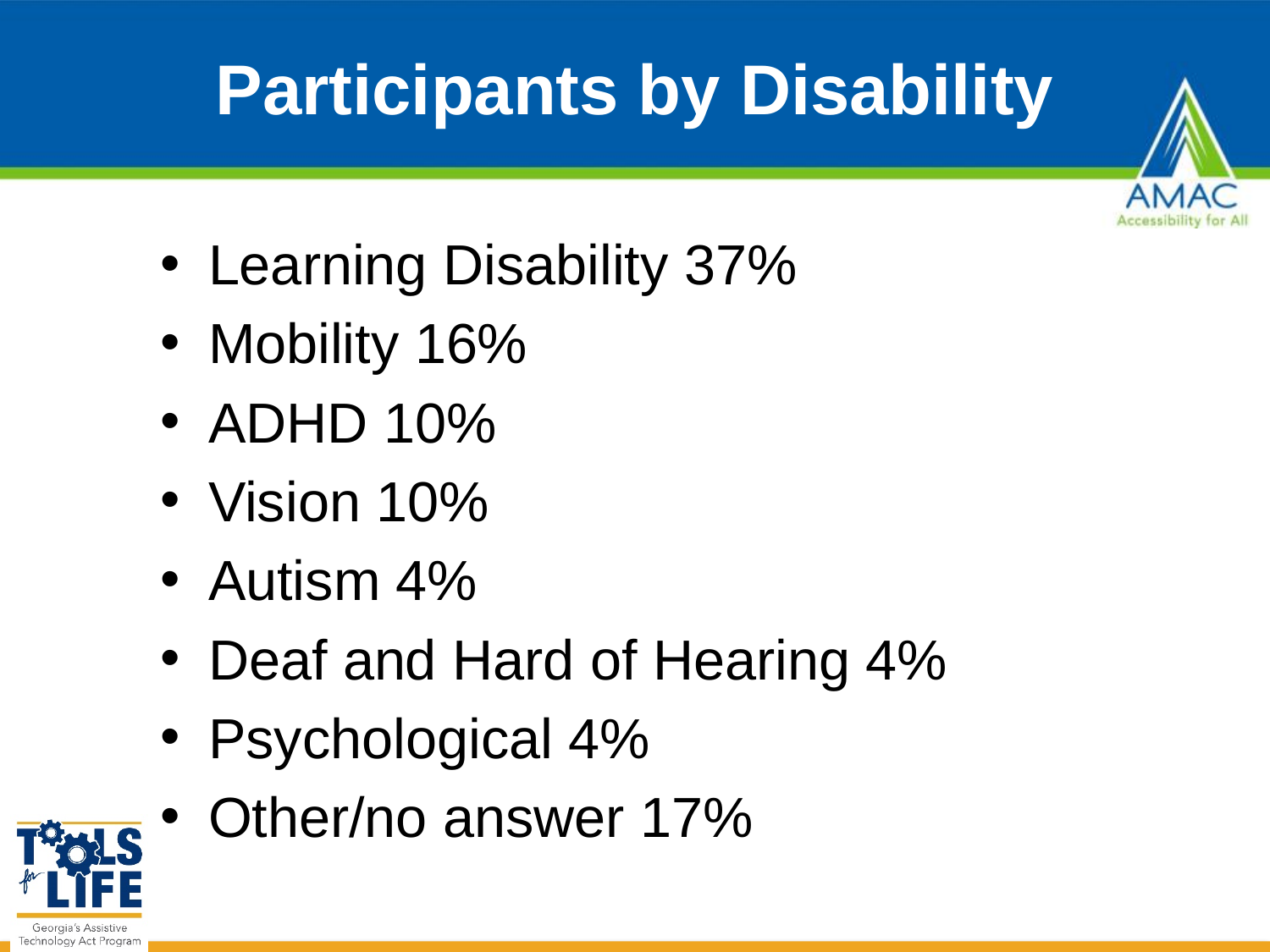

# Participants by Disability
Learning Disability 37%
Mobility 16%
ADHD 10%
Vision 10%
Autism 4%
Deaf and Hard of Hearing 4%
Psychological 4%
Other/no answer 17%